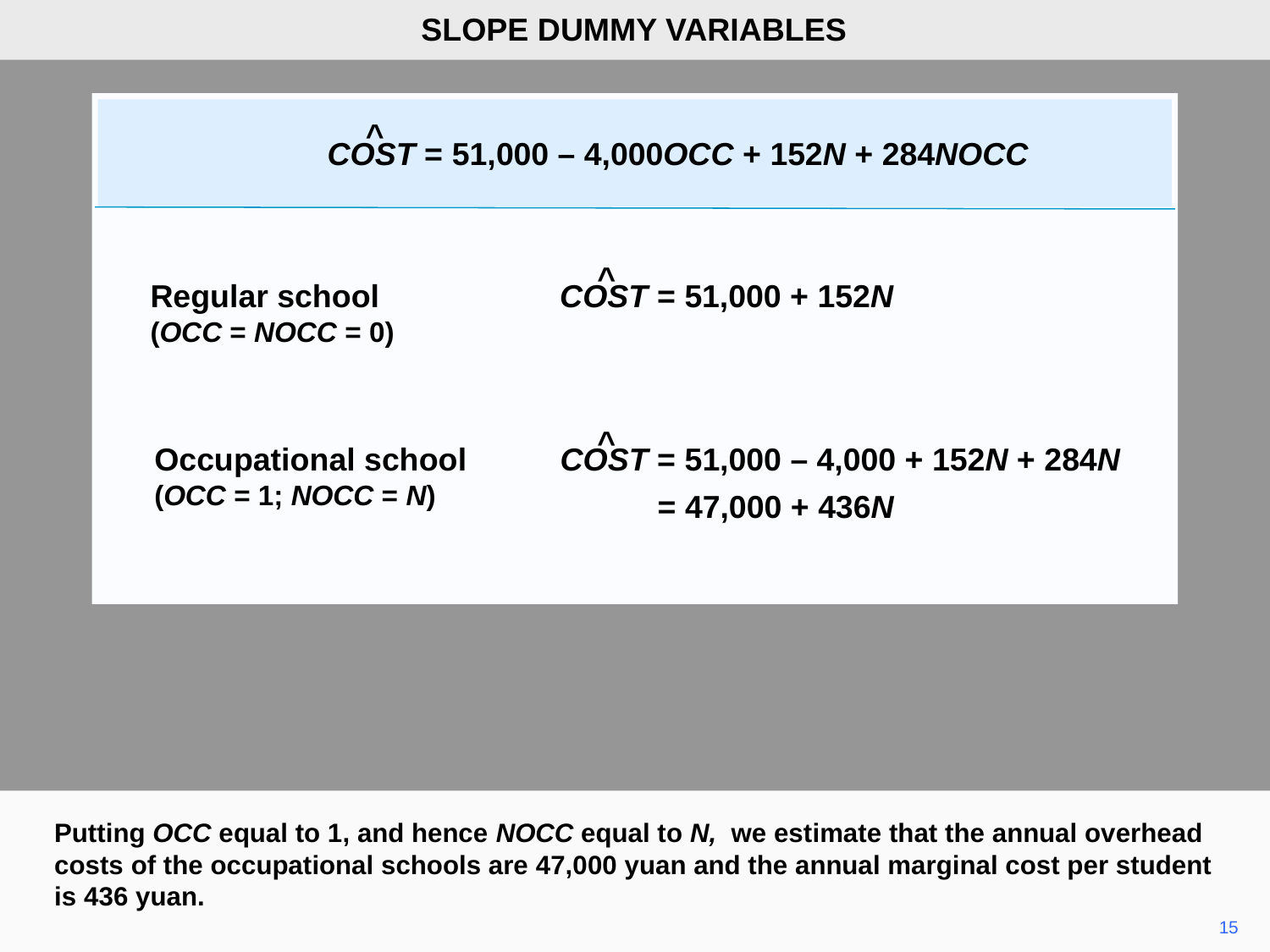

SLOPE DUMMY VARIABLES

^
COST = 51,000 – 4,000OCC + 152N + 284NOCC

^
COST = 51,000 + 152N
Regular school
(OCC = NOCC = 0)
^
COST = 51,000 – 4,000 + 152N + 284N
Occupational school
(OCC = 1; NOCC = N)
= 47,000 + 436N

Putting OCC equal to 1, and hence NOCC equal to N,  we estimate that the annual overhead costs of the occupational schools are 47,000 yuan and the annual marginal cost per student is 436 yuan.
15